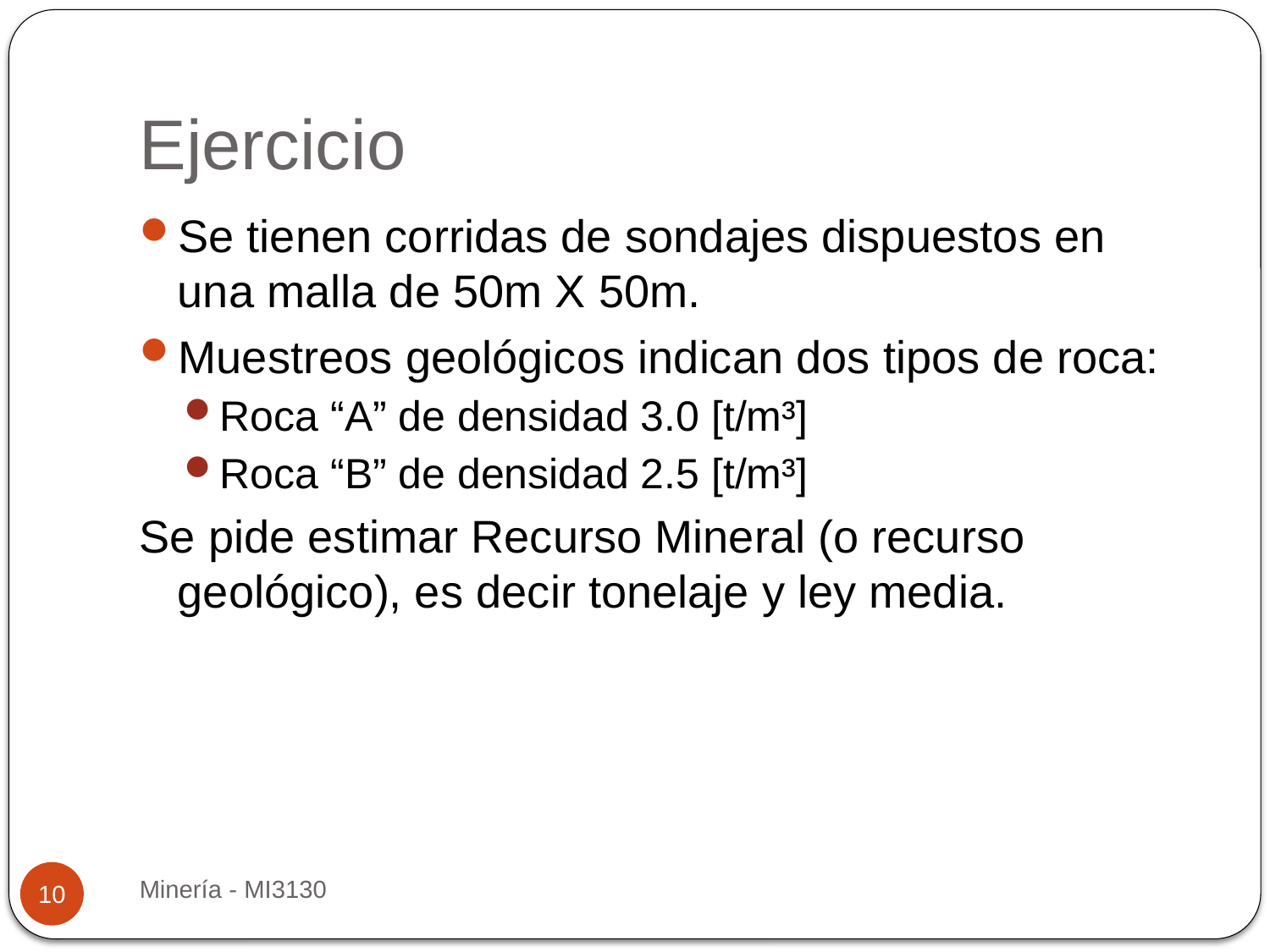

# Ejercicio
Se tienen corridas de sondajes dispuestos en una malla de 50m X 50m.
Muestreos geológicos indican dos tipos de roca:
Roca “A” de densidad 3.0 [t/m³]
Roca “B” de densidad 2.5 [t/m³]
Se pide estimar Recurso Mineral (o recurso geológico), es decir tonelaje y ley media.
Minería - MI3130
10